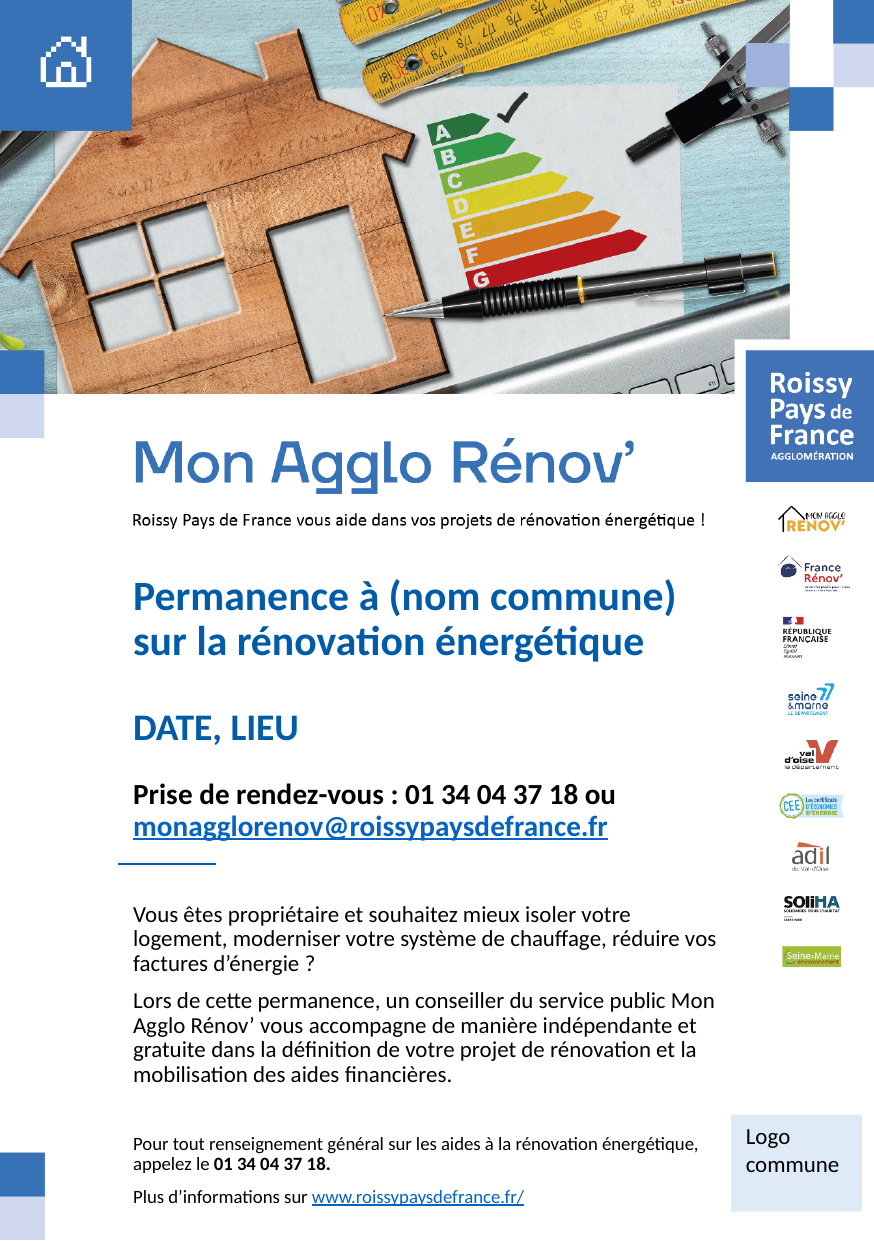

Permanence à (nom commune) sur la rénovation énergétique

DATE, LIEU
Prise de rendez-vous : 01 34 04 37 18 ou monagglorenov@roissypaysdefrance.fr
Vous êtes propriétaire et souhaitez mieux isoler votre logement, moderniser votre système de chauffage, réduire vos factures d’énergie ?
Lors de cette permanence, un conseiller du service public Mon Agglo Rénov’ vous accompagne de manière indépendante et gratuite dans la définition de votre projet de rénovation et la mobilisation des aides financières.

Logo commune

Pour tout renseignement général sur les aides à la rénovation énergétique, appelez le 01 34 04 37 18.
Plus d’informations sur www.roissypaysdefrance.fr/